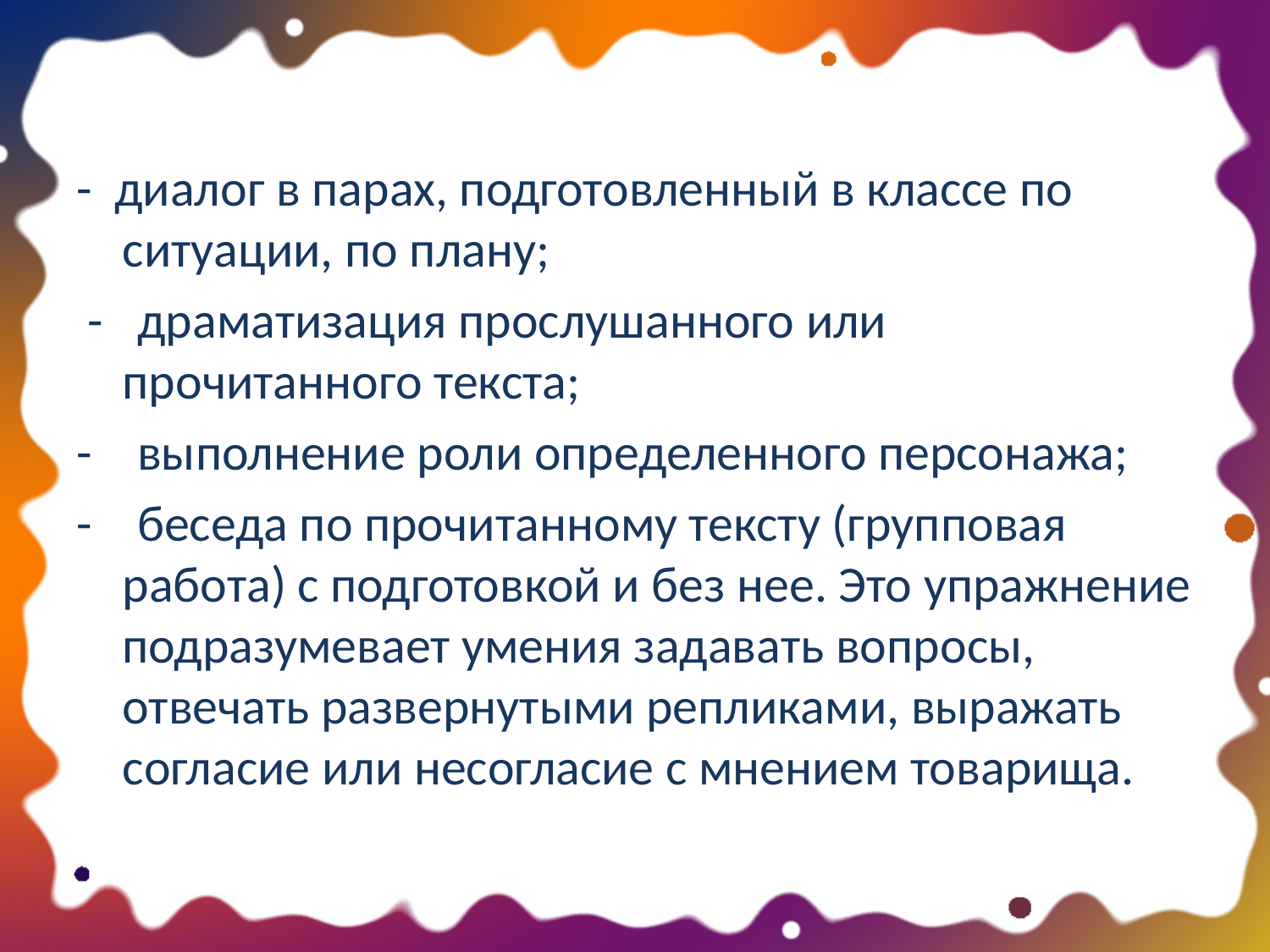

#
-  диалог в парах, подготовленный в классе по ситуации, по плану;
 -   драматизация прослушанного или прочитанного текста;
-    выполнение роли определенного персонажа;
-    беседа по прочитанному тексту (групповая работа) с подготовкой и без нее. Это упражнение подразумевает умения задавать вопросы, отвечать развернутыми репликами, выражать согласие или несогласие с мнением товарища.